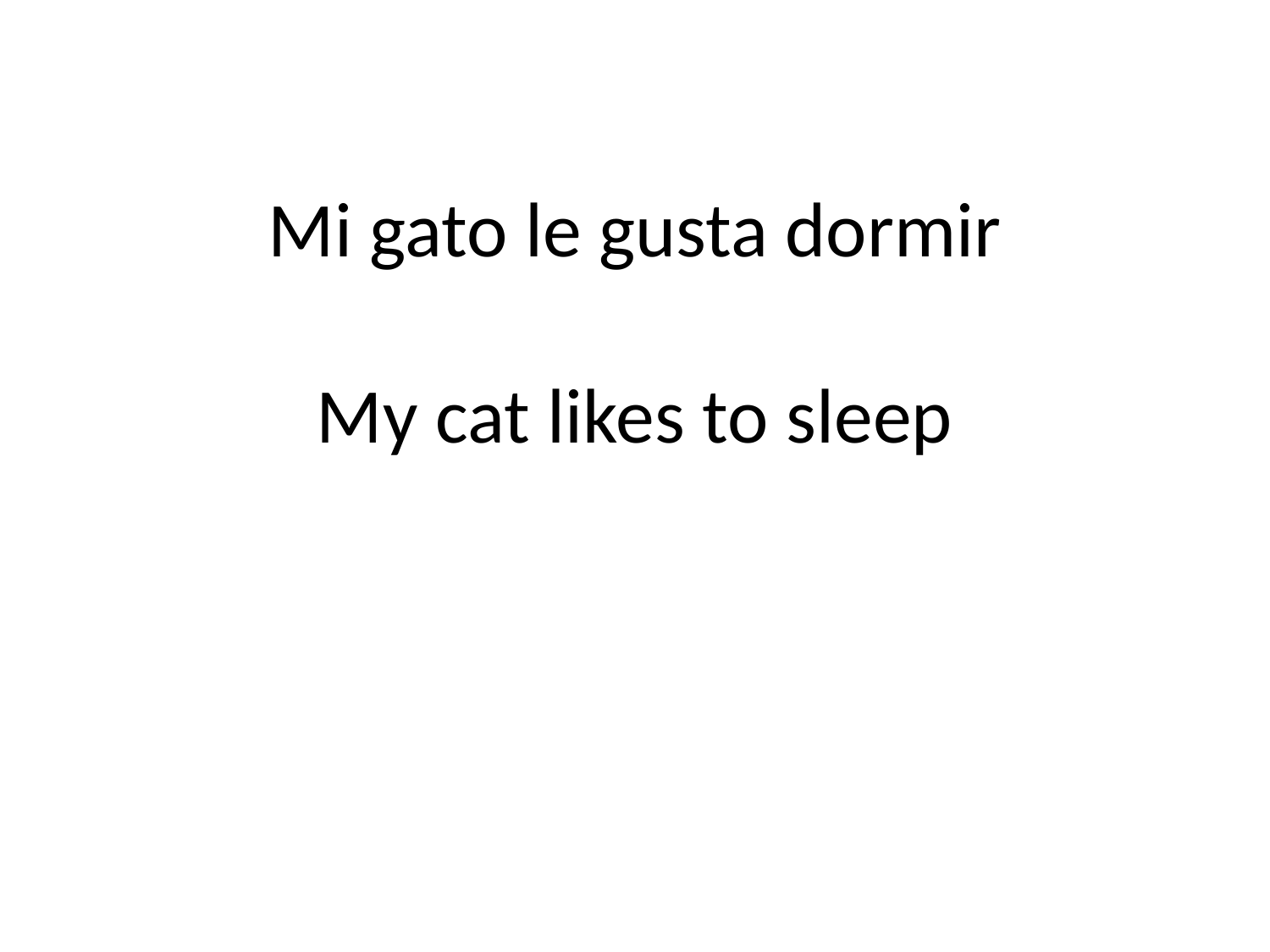

# Mi gato le gusta dormir My cat likes to sleep